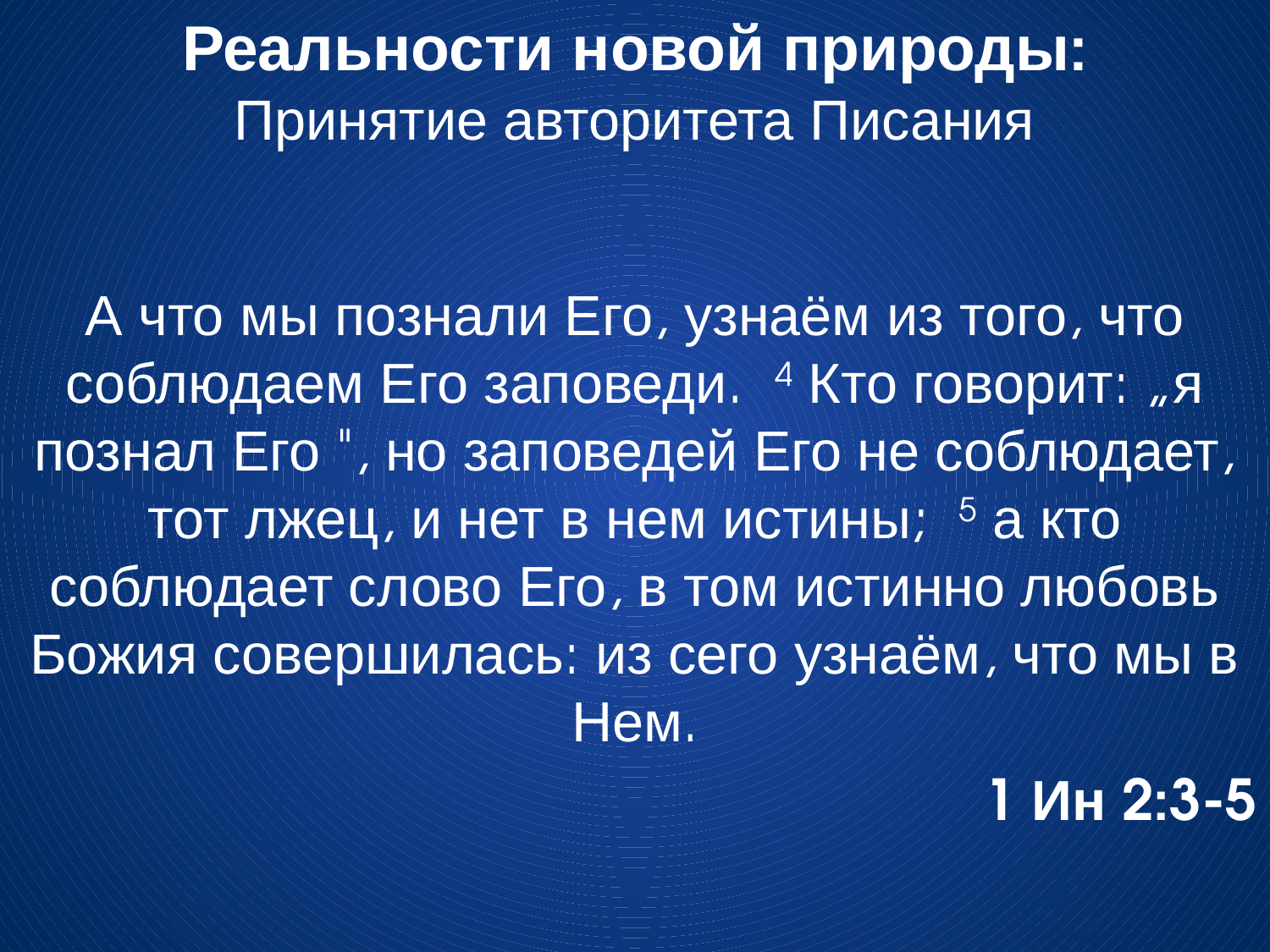

# Реальности новой природы: Принятие авторитета Писания
А что мы познали Его, узнаём из того, что соблюдаем Его заповеди.  4 Кто говорит: „я познал Его ", но заповедей Его не соблюдает, тот лжец, и нет в нем истины;  5 а кто соблюдает слово Его, в том истинно любовь Божия совершилась: из сего узнаём, что мы в Нем.
1 Ин 2:3-5